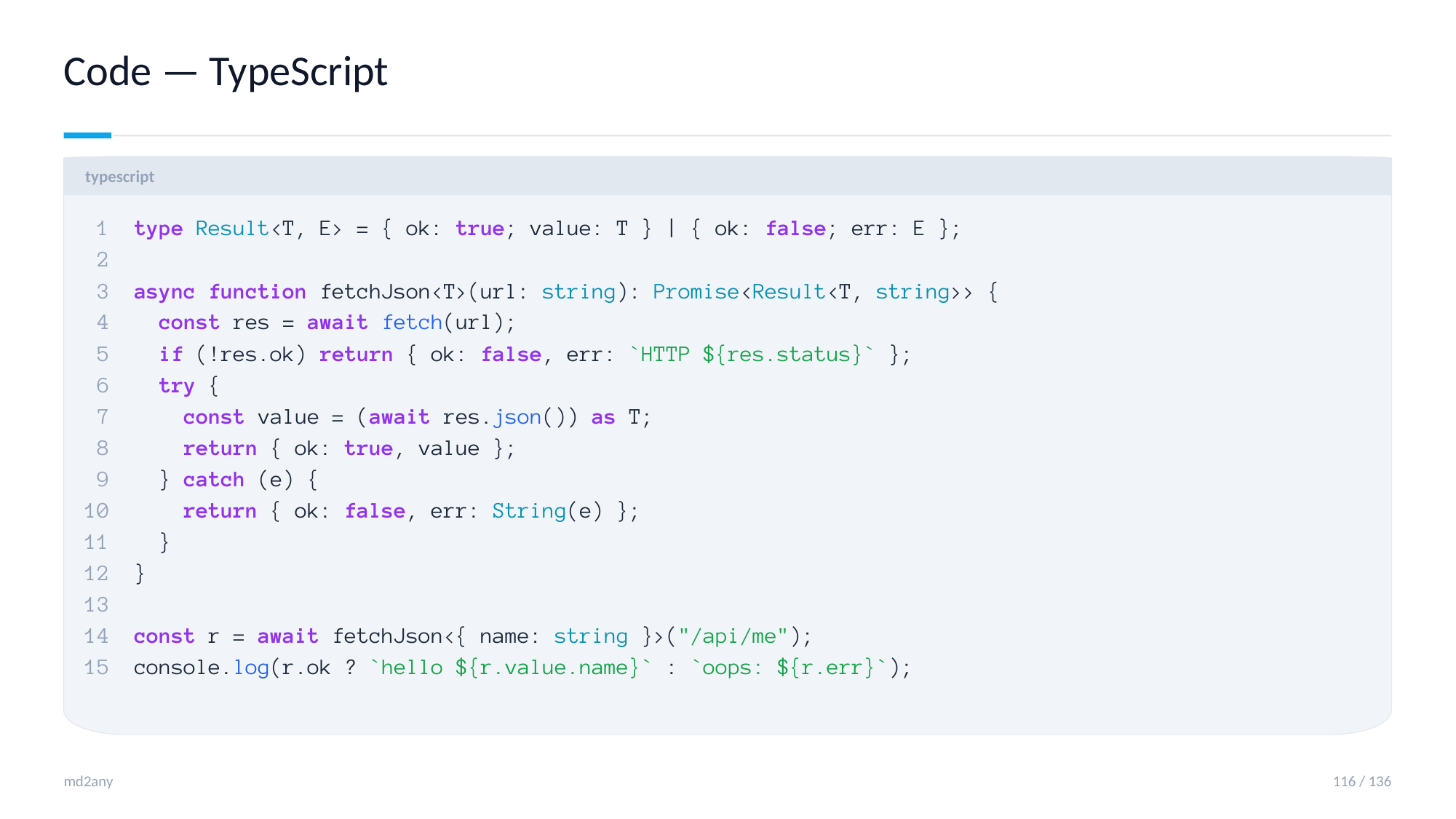

Code — TypeScript

typescript
 1  type Result<T, E> = { ok: true; value: T } | { ok: false; err: E };
 2
 3  async function fetchJson<T>(url: string): Promise<Result<T, string>> {
 4    const res = await fetch(url);
 5    if (!res.ok) return { ok: false, err: `HTTP ${res.status}` };
 6    try {
 7      const value = (await res.json()) as T;
 8      return { ok: true, value };
 9    } catch (e) {
10      return { ok: false, err: String(e) };
11    }
12  }
13
14  const r = await fetchJson<{ name: string }>("/api/me");
15  console.log(r.ok ? `hello ${r.value.name}` : `oops: ${r.err}`);
md2any
116 / 136